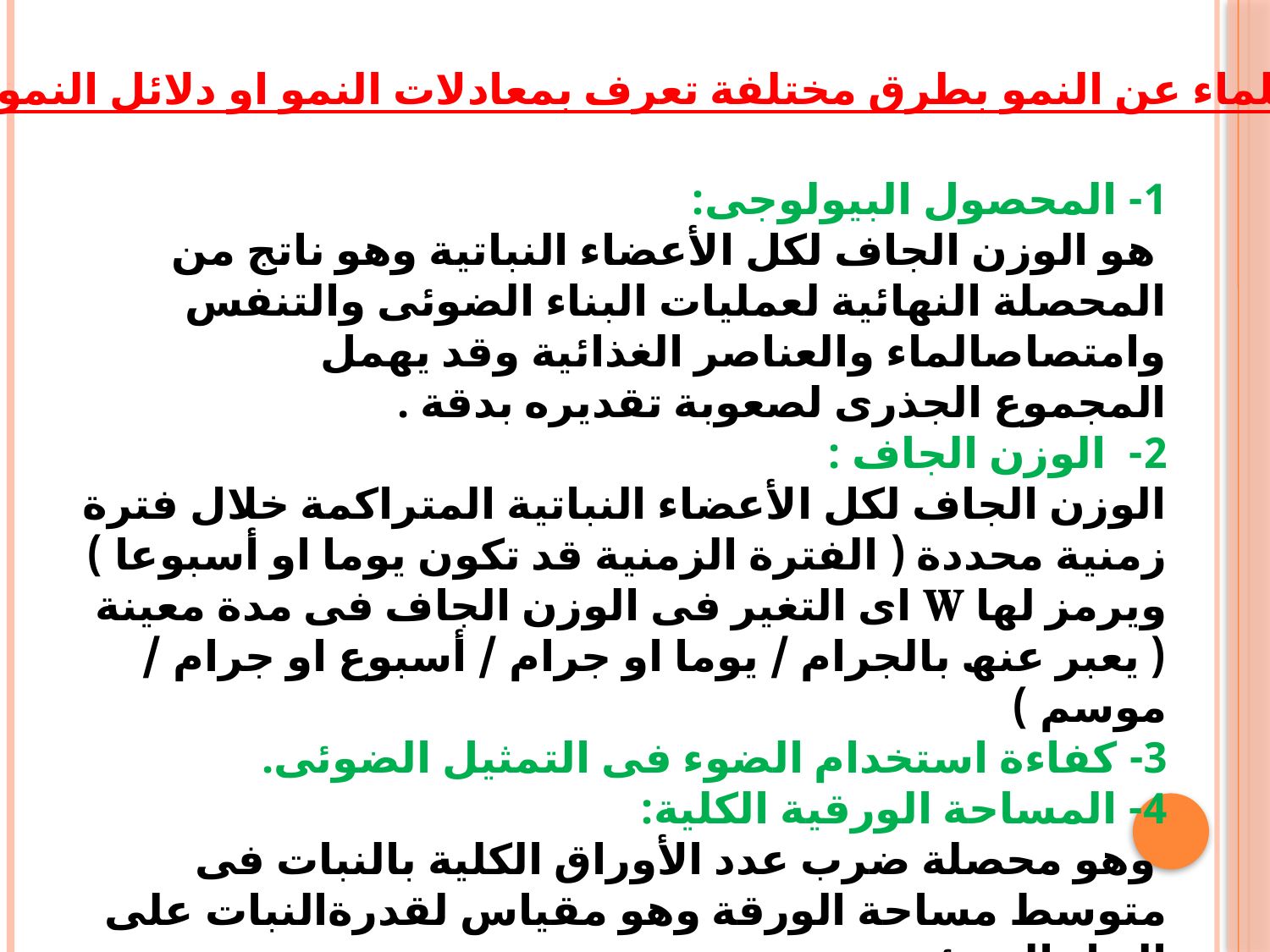

یعبر العلماء عن النمو بطرق مختلفة تعرف بمعادلات النمو او دلائل النمو منها :

1- المحصول البیولوجى:
 ھو الوزن الجاف لكل الأعضاء النباتیة وھو ناتج من المحصلة النھائیة لعملیات البناء الضوئى والتنفس وامتصاصالماء والعناصر الغذائیة وقد یھمل
المجموع الجذرى لصعوبة تقدیره بدقة .
2-  الوزن الجاف :
الوزن الجاف لكل الأعضاء النباتیة المتراكمة خلال فترة زمنیة محددة ( الفترة الزمنیة قد تكون یوما او أسبوعا ) ویرمز لھا W اى التغیر فى الوزن الجاف فى مدة معینة ( یعبر عنھ بالجرام / یوما او جرام / أسبوع او جرام / موسم )
3- كفاءة استخدام الضوء فى التمثیل الضوئى.
4- المساحة الورقیة الكلیة:
 وھو محصلة ضرب عدد الأوراق الكلیة بالنبات فى متوسط مساحة الورقة وھو مقیاس لقدرةالنبات على البناء الضوئى .
5- الوزن النوعى للورقة :ھو الوزن الجاف لوحدة المساحة من الورقة وتقدر بالسم ٢/ جرام وھى تعكس سمك الورقة حیث تزداد كفاءة الورقة فى القیام بالتمثیل الغذائى والضوئى بزیادة سمك الورقة .